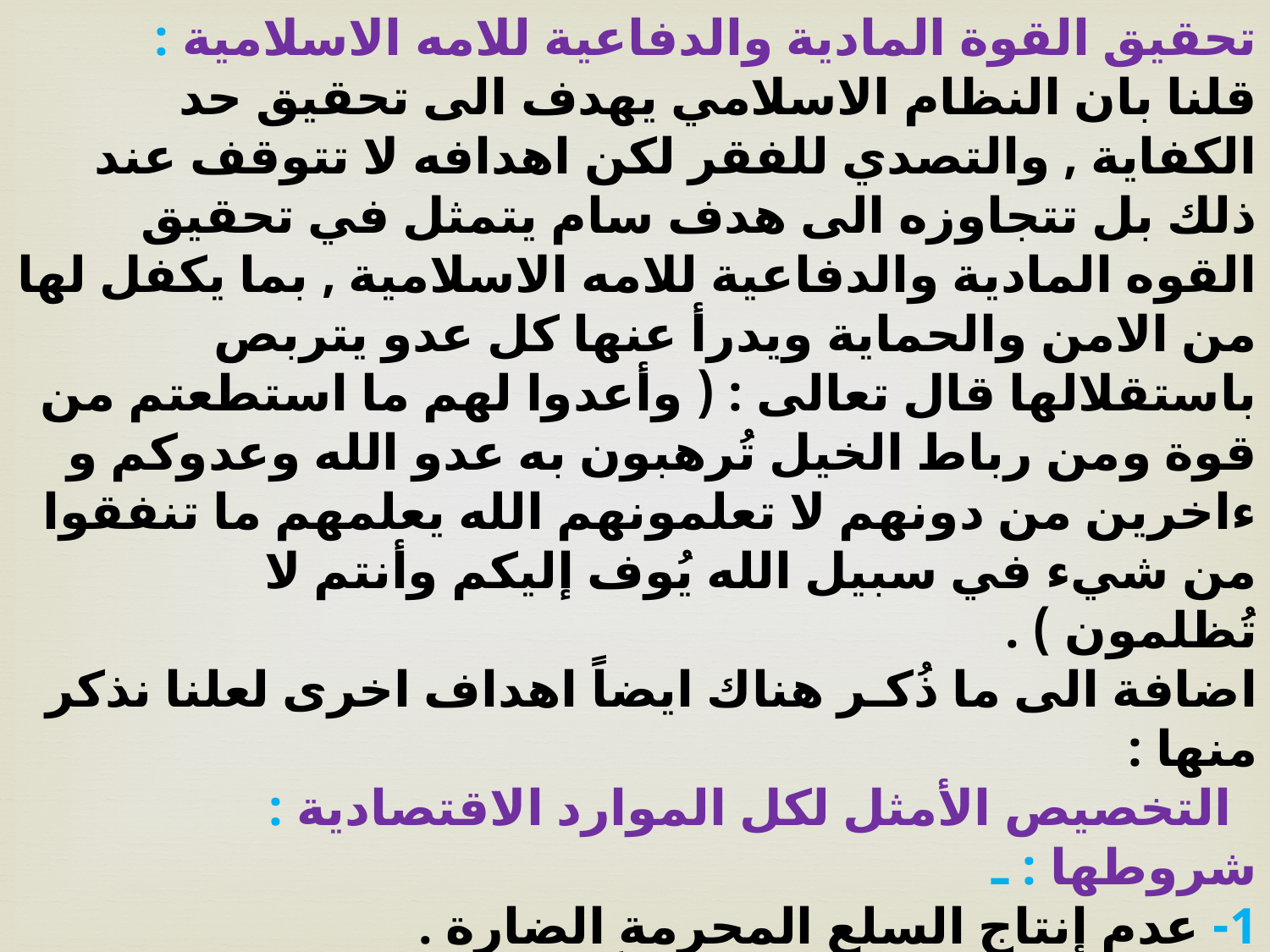

تحقيق القوة المادية والدفاعية للامه الاسلامية :
قلنا بان النظام الاسلامي يهدف الى تحقيق حد الكفاية , والتصدي للفقر لكن اهدافه لا تتوقف عند ذلك بل تتجاوزه الى هدف سام يتمثل في تحقيق القوه المادية والدفاعية للامه الاسلامية , بما يكفل لها من الامن والحماية ويدرأ عنها كل عدو يتربص باستقلالها قال تعالى : ( وأعدوا لهم ما استطعتم من قوة ومن رباط الخيل تُرهبون به عدو الله وعدوكم و ءاخرين من دونهم لا تعلمونهم الله يعلمهم ما تنفقوا من شيء في سبيل الله يُوف إليكم وأنتم لا تُظلمون ) .
اضافة الى ما ذُكـر هناك ايضاً اهداف اخرى لعلنا نذكر منها :
  التخصيص الأمثل لكل الموارد الاقتصادية :
شروطها : ـ
1- عدم إنتاج السلع المحرمة الضارة .
2- لا يعطي رأس المال عائداً إلا بقد ارتباطه بالمخاطرة .
3- التركيز على الضروريات وعدم الإسراف وعدم الإفراط .
4- الابتعاد عن إنتاج السلع والخدمات ذات طبيعة إسرافية .
5- الكفاءة في استخدام الموارد الاقتصادية